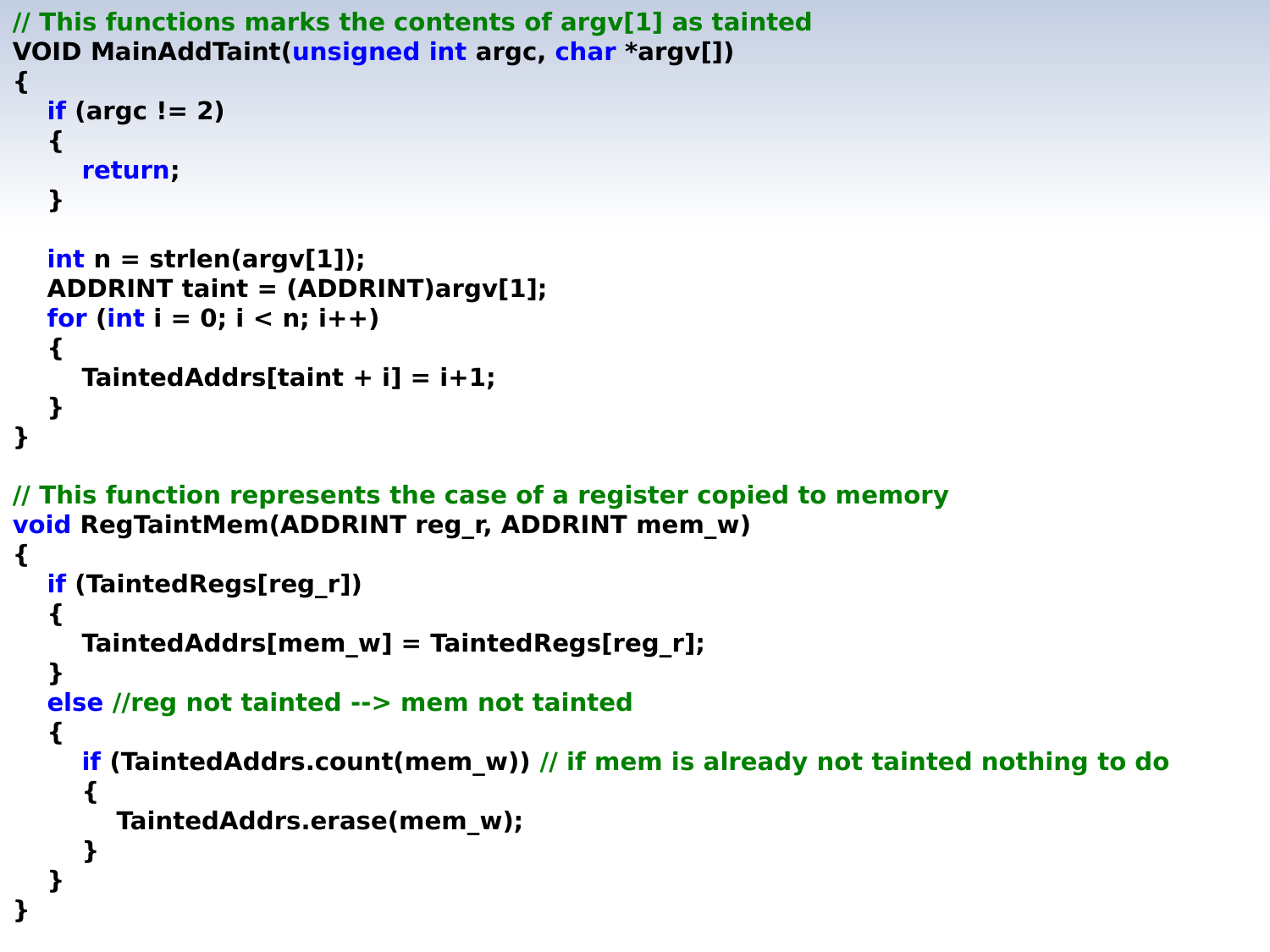

// This functions marks the contents of argv[1] as tainted
VOID MainAddTaint(unsigned int argc, char *argv[])
{
    if (argc != 2)
    {
        return;
    }

    int n = strlen(argv[1]);
    ADDRINT taint = (ADDRINT)argv[1];
    for (int i = 0; i < n; i++)
    {
        TaintedAddrs[taint + i] = i+1;
    }
}

// This function represents the case of a register copied to memory
void RegTaintMem(ADDRINT reg_r, ADDRINT mem_w)
{
    if (TaintedRegs[reg_r])
    {
        TaintedAddrs[mem_w] = TaintedRegs[reg_r];
    }
    else //reg not tainted --> mem not tainted
    {
        if (TaintedAddrs.count(mem_w)) // if mem is already not tainted nothing to do
        {
            TaintedAddrs.erase(mem_w);
        }
    }
}